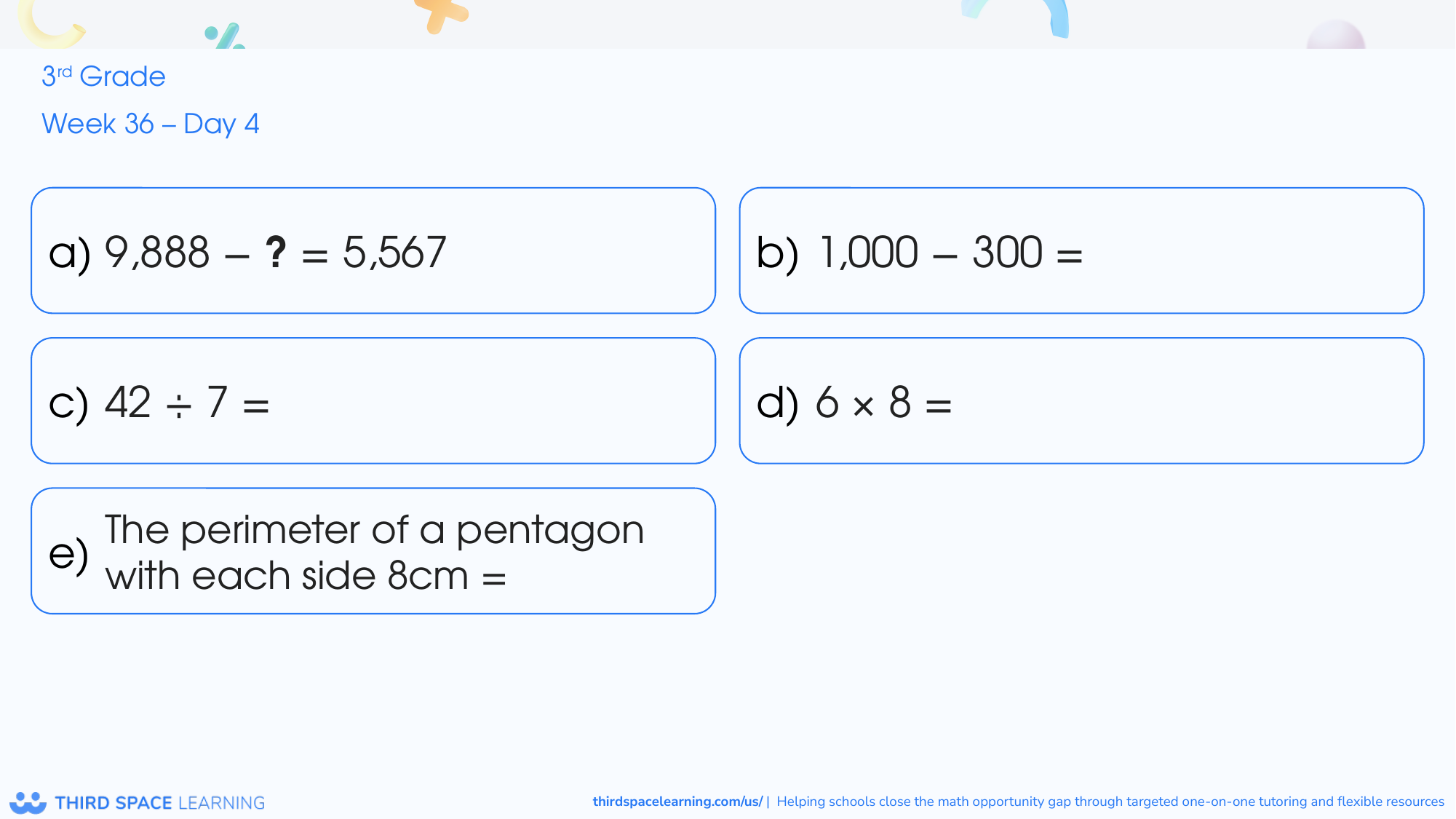

3rd Grade
Week 36 – Day 4
9,888 − ? = 5,567
1,000 − 300 =
42 ÷ 7 =
6 × 8 =
The perimeter of a pentagon with each side 8cm =